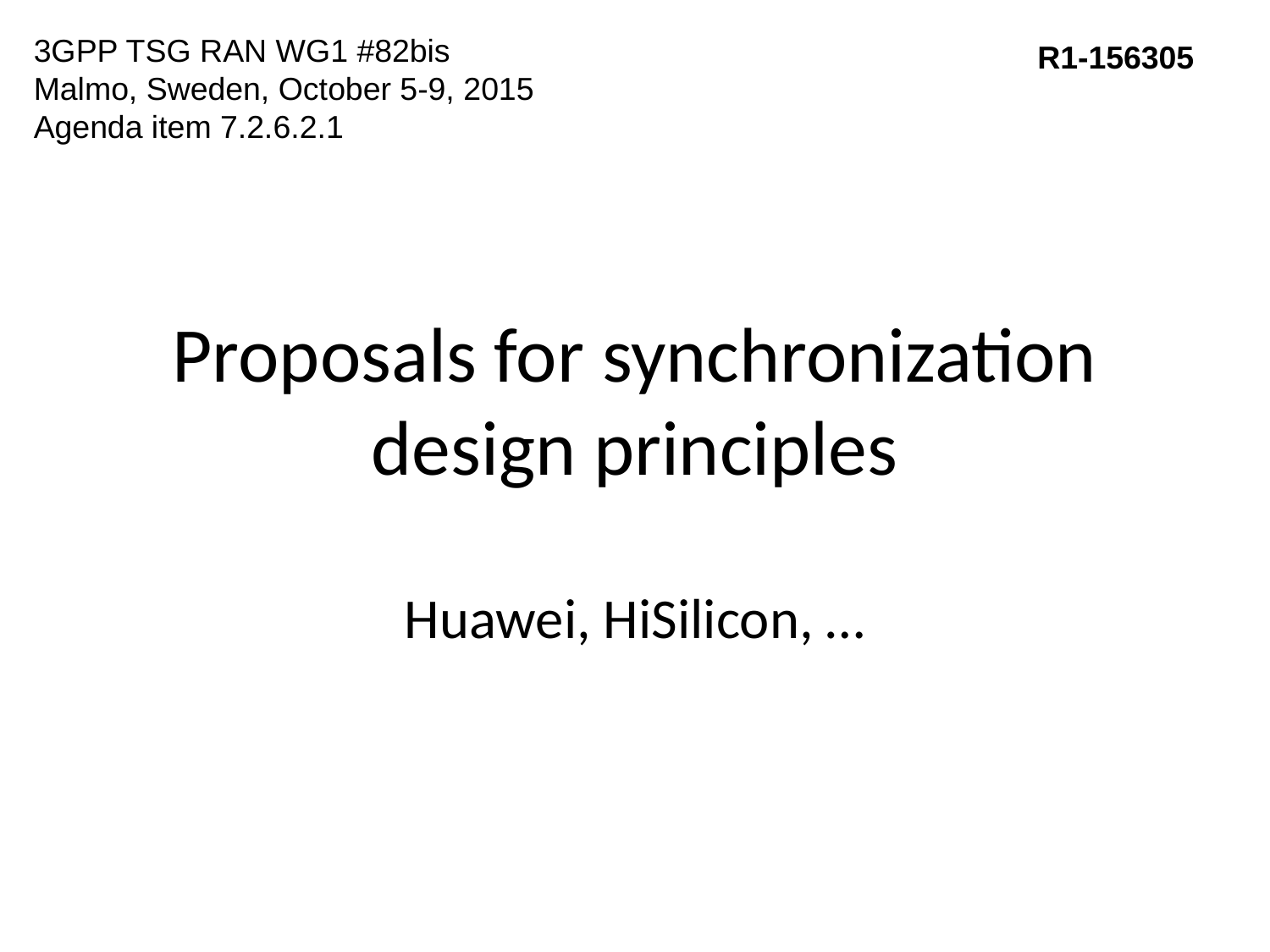

3GPP TSG RAN WG1 #82bis
Malmo, Sweden, October 5-9, 2015
Agenda item 7.2.6.2.1
R1-156305
# Proposals for synchronization design principles
Huawei, HiSilicon, …